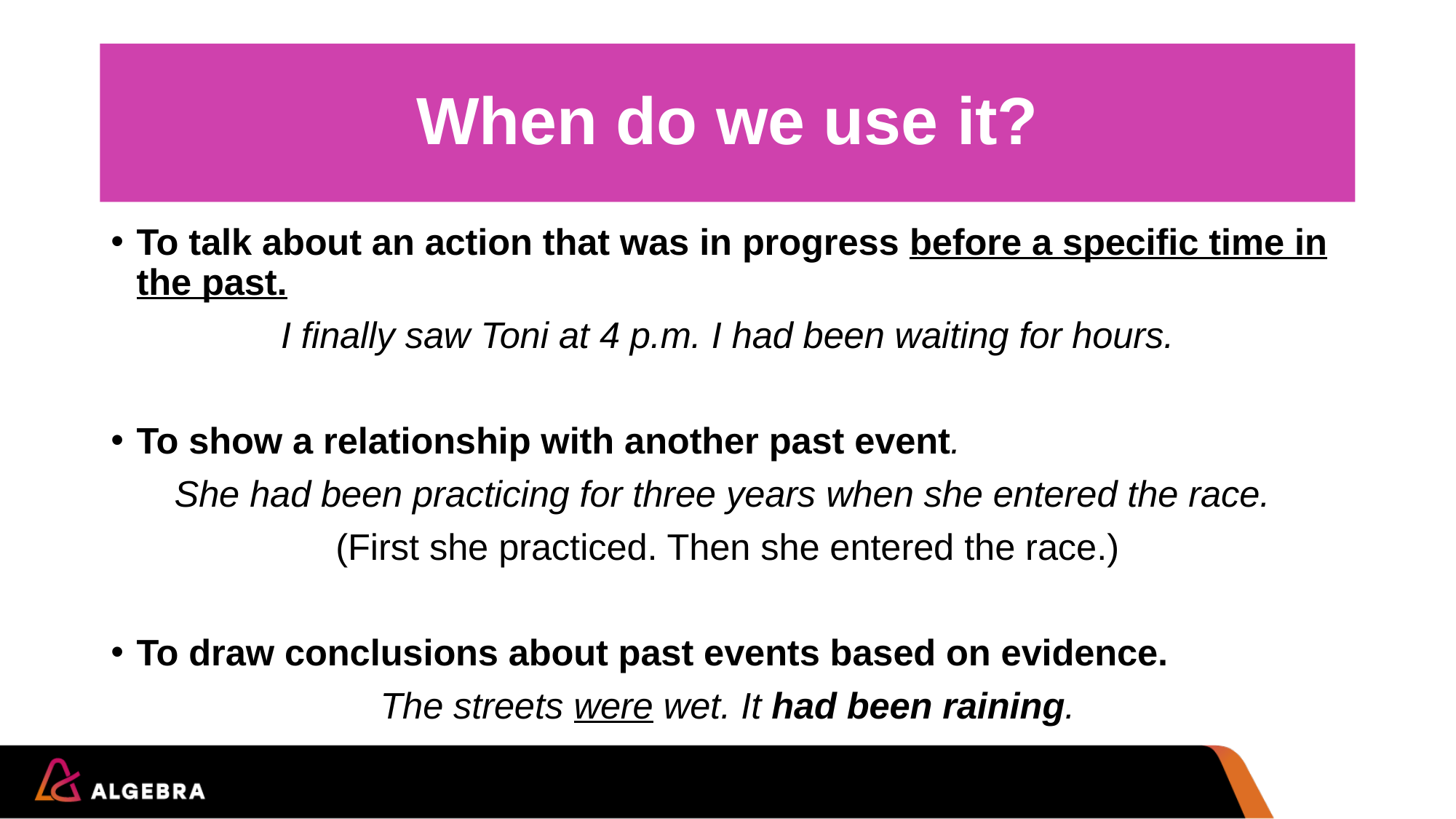

# When do we use it?
To talk about an action that was in progress before a specific time in the past.
I finally saw Toni at 4 p.m. I had been waiting for hours.

To show a relationship with another past event.
She had been practicing for three years when she entered the race.
(First she practiced. Then she entered the race.)

To draw conclusions about past events based on evidence.
The streets were wet. It had been raining.